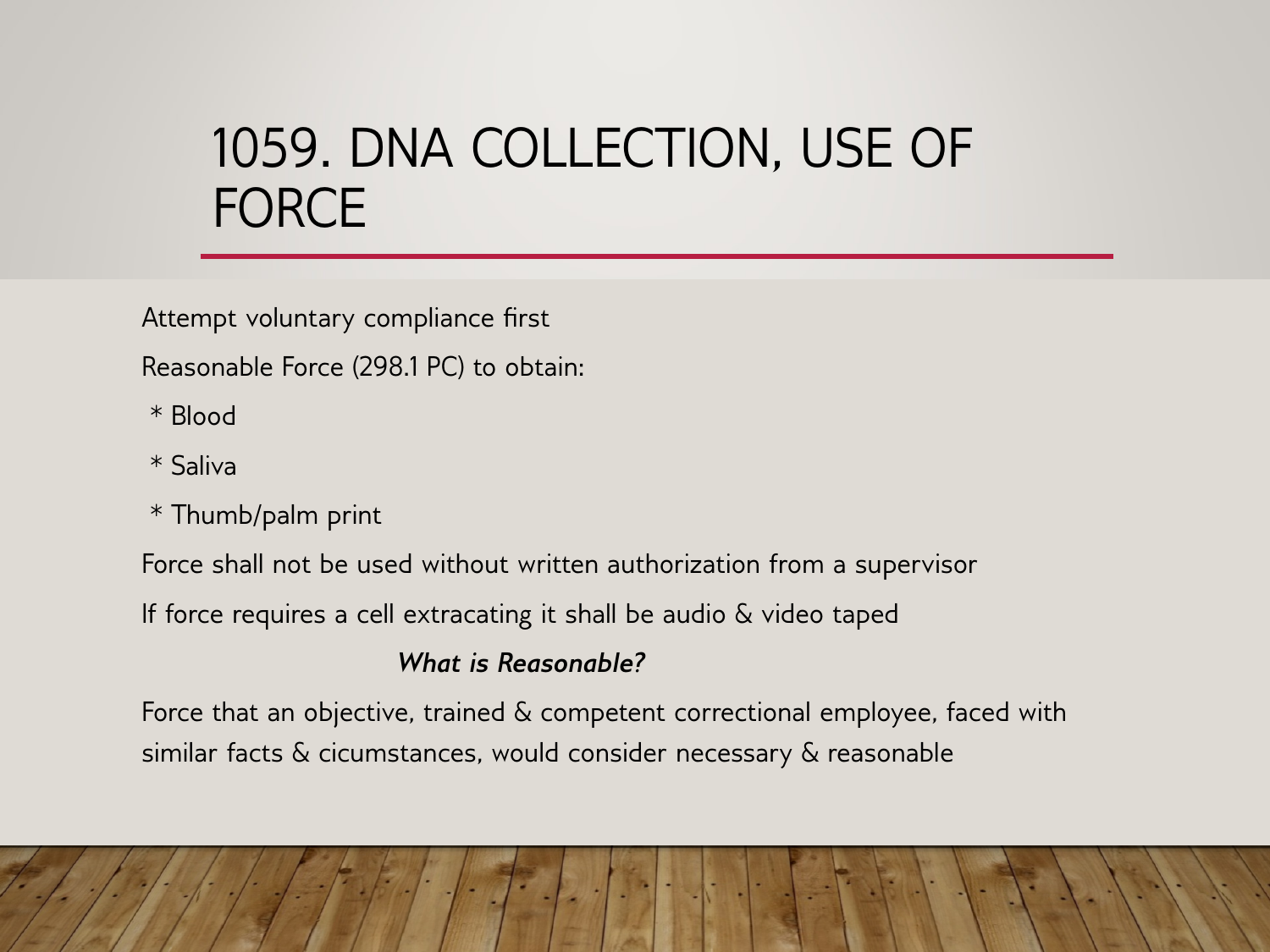

# 1059. DNA COLLECTION, USE OF FORCE
Attempt voluntary compliance first
Reasonable Force (298.1 PC) to obtain:
 * Blood
 * Saliva
 * Thumb/palm print
Force shall not be used without written authorization from a supervisor
If force requires a cell extracating it shall be audio & video taped
		What is Reasonable?
Force that an objective, trained & competent correctional employee, faced with similar facts & cicumstances, would consider necessary & reasonable